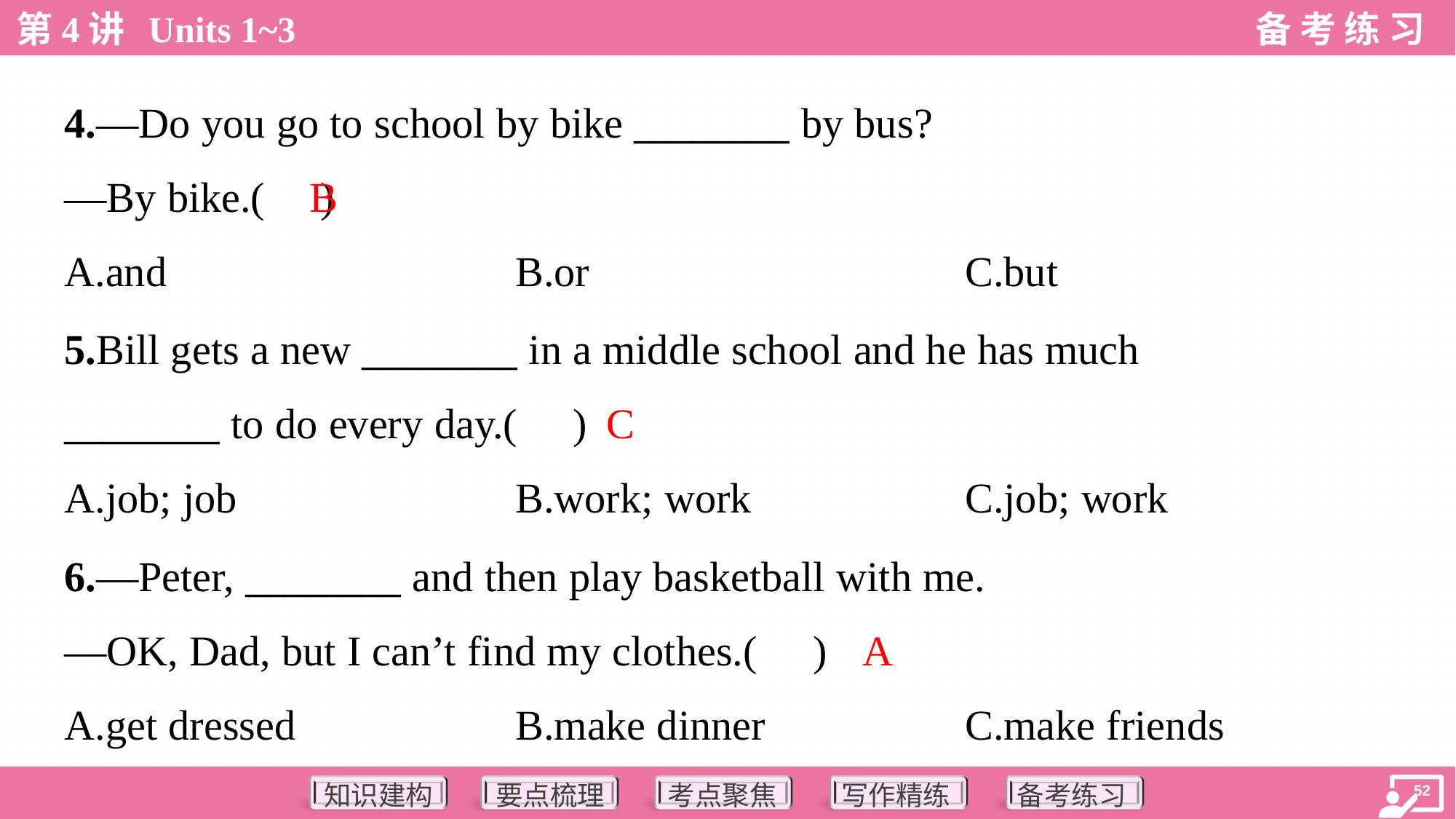

4.—Do you go to school by bike ________ by bus?
—By bike.(     )
B
A.and	B.or	C.but
5.Bill gets a new ________ in a middle school and he has much
________ to do every day.(     )
C
A.job; job	B.work; work	C.job; work
6.—Peter, ________ and then play basketball with me.
—OK, Dad, but I can’t find my clothes.(     )
A
A.get dressed	B.make dinner	C.make friends